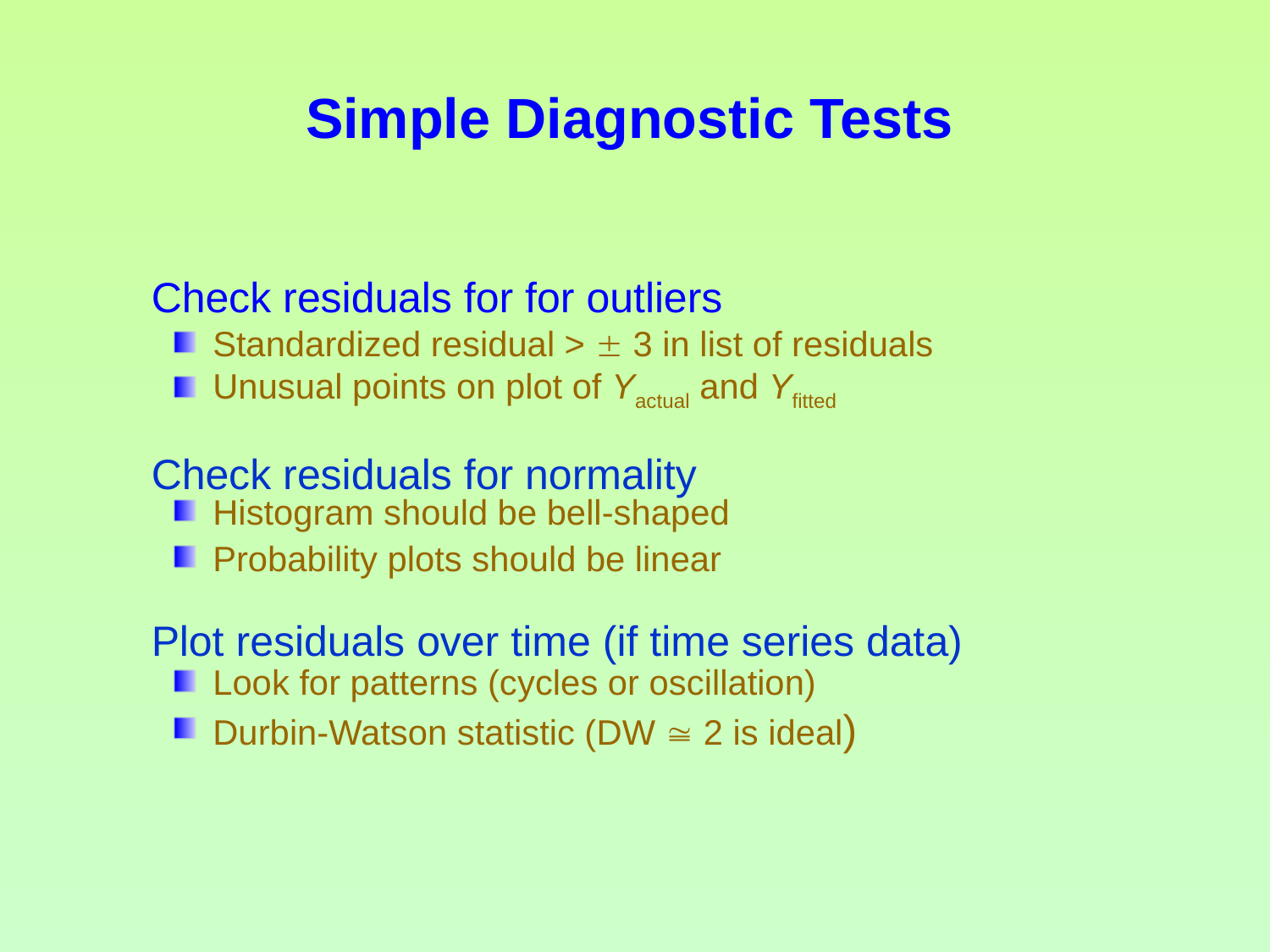

# Simple Diagnostic Tests
 Check residuals for for outliers
 Standardized residual > ± 3 in list of residuals
 Unusual points on plot of Yactual and Yfitted
 Check residuals for normality
 Histogram should be bell-shaped
 Probability plots should be linear
 Plot residuals over time (if time series data)
 Look for patterns (cycles or oscillation)
 Durbin-Watson statistic (DW ≅ 2 is ideal)